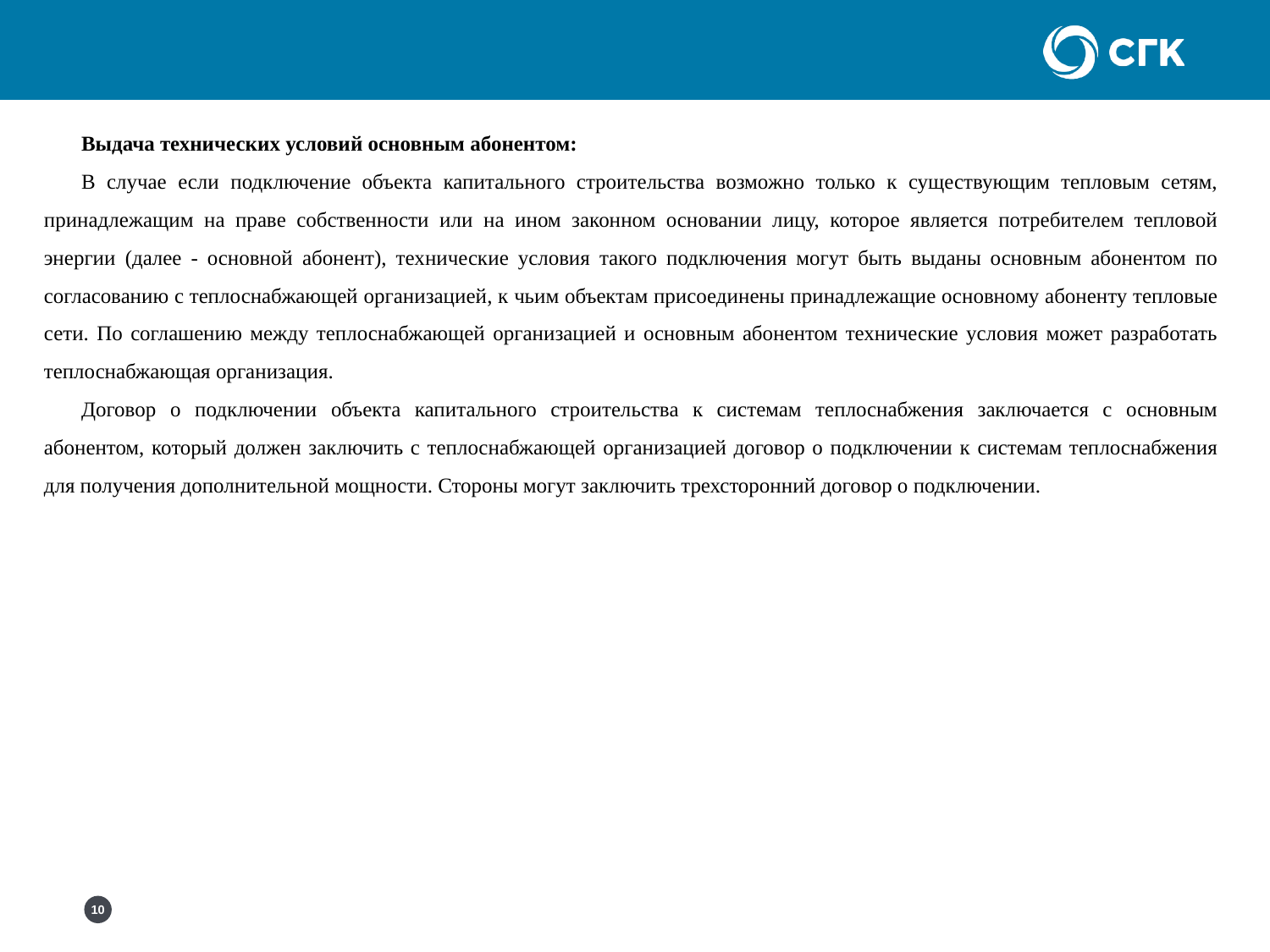

Выдача технических условий основным абонентом:
В случае если подключение объекта капитального строительства возможно только к существующим тепловым сетям, принадлежащим на праве собственности или на ином законном основании лицу, которое является потребителем тепловой энергии (далее - основной абонент), технические условия такого подключения могут быть выданы основным абонентом по согласованию с теплоснабжающей организацией, к чьим объектам присоединены принадлежащие основному абоненту тепловые сети. По соглашению между теплоснабжающей организацией и основным абонентом технические условия может разработать теплоснабжающая организация.
Договор о подключении объекта капитального строительства к системам теплоснабжения заключается с основным абонентом, который должен заключить с теплоснабжающей организацией договор о подключении к системам теплоснабжения для получения дополнительной мощности. Стороны могут заключить трехсторонний договор о подключении.